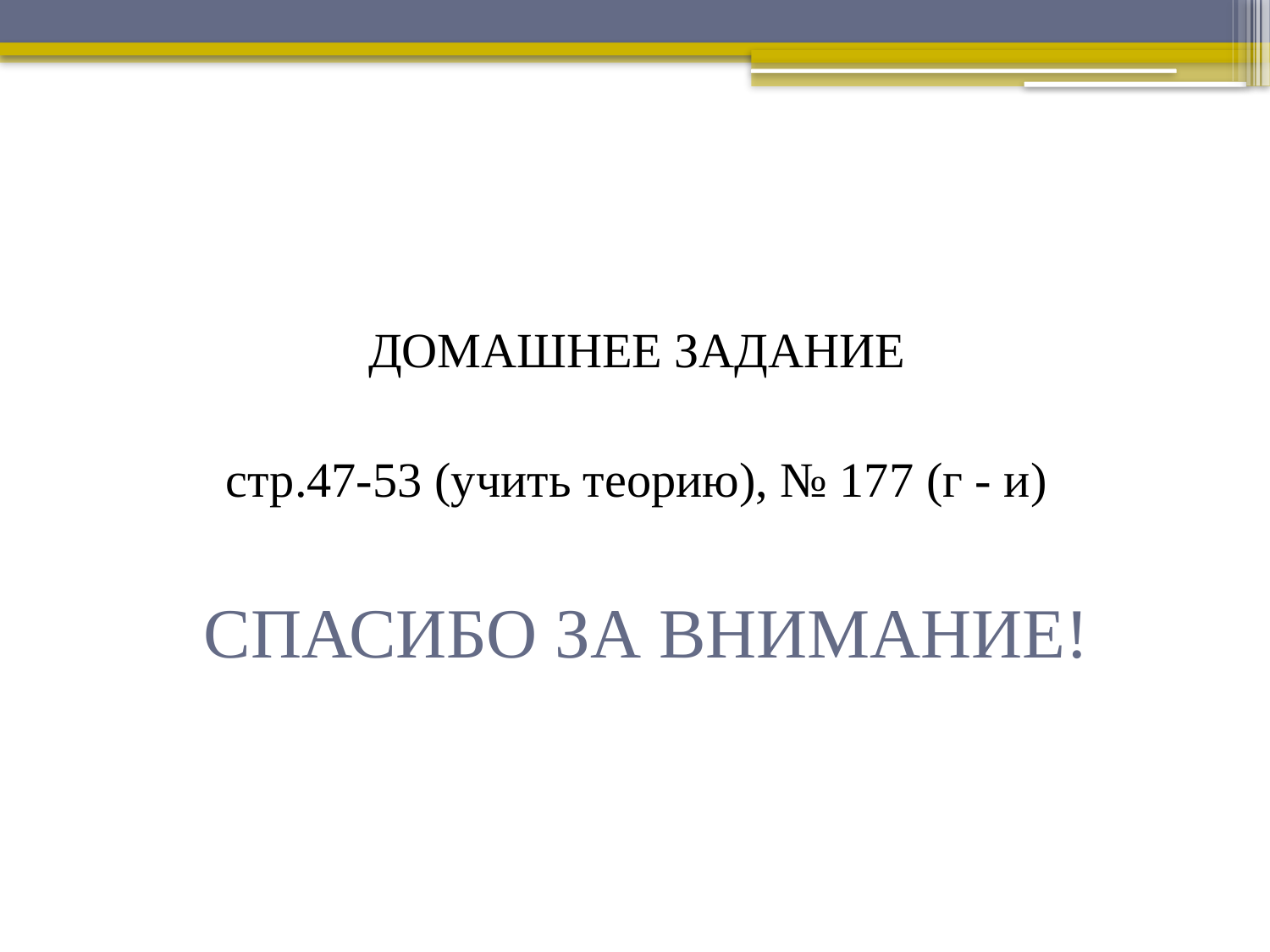

ДОМАШНЕЕ ЗАДАНИЕ

стр.47-53 (учить теорию), № 177 (г - и)
# СПАСИБО ЗА ВНИМАНИЕ!